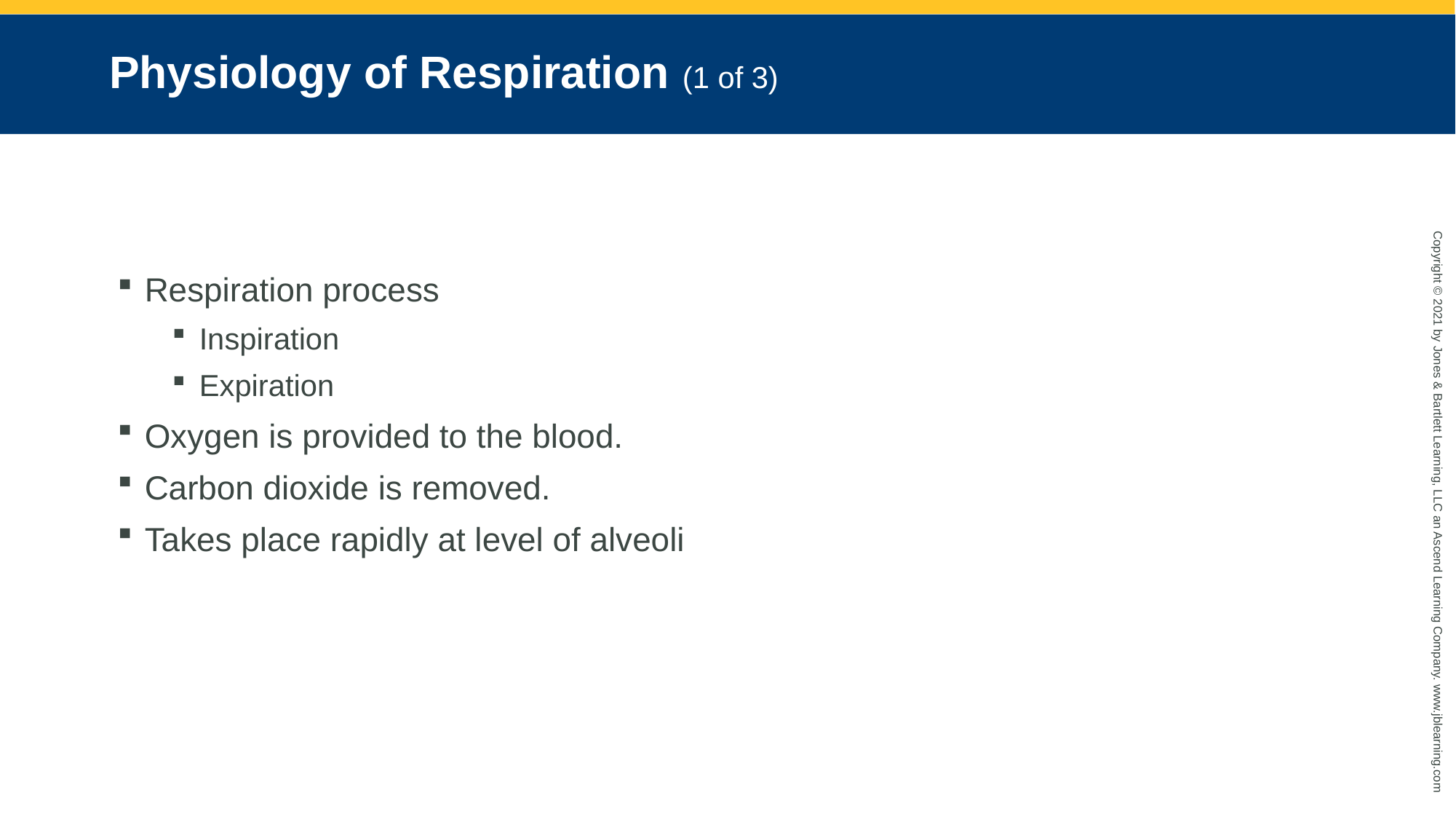

# Physiology of Respiration (1 of 3)
Respiration process
Inspiration
Expiration
Oxygen is provided to the blood.
Carbon dioxide is removed.
Takes place rapidly at level of alveoli